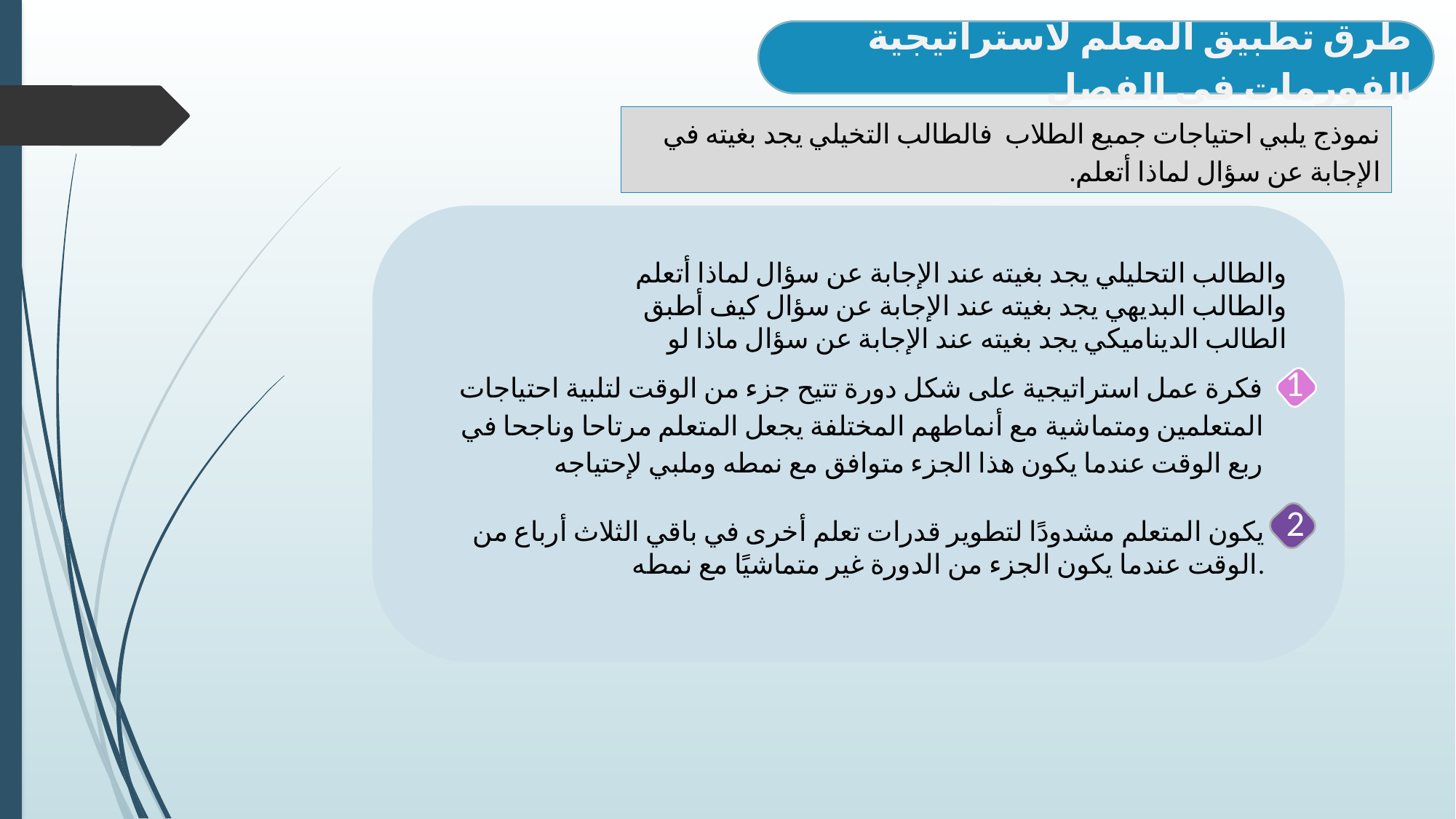

طرق تطبيق المعلم لاستراتيجية الفورمات في الفصل
نموذج يلبي احتياجات جميع الطلاب  فالطالب التخيلي يجد بغيته في الإجابة عن سؤال لماذا أتعلم.

والطالب التحليلي يجد بغيته عند الإجابة عن سؤال لماذا أتعلم
والطالب البديهي يجد بغيته عند الإجابة عن سؤال كيف أطبق
الطالب الديناميكي يجد بغيته عند الإجابة عن سؤال ماذا لو
1
فكرة عمل استراتيجية على شكل دورة تتيح جزء من الوقت لتلبية احتياجات المتعلمين ومتماشية مع أنماطهم المختلفة يجعل المتعلم مرتاحا وناجحا في ربع الوقت عندما يكون هذا الجزء متوافق مع نمطه وملبي لإحتياجه

2

 يكون المتعلم مشدودًا لتطوير قدرات تعلم أخرى في باقي الثلاث أرباع من الوقت عندما يكون الجزء من الدورة غير متماشيًا مع نمطه.